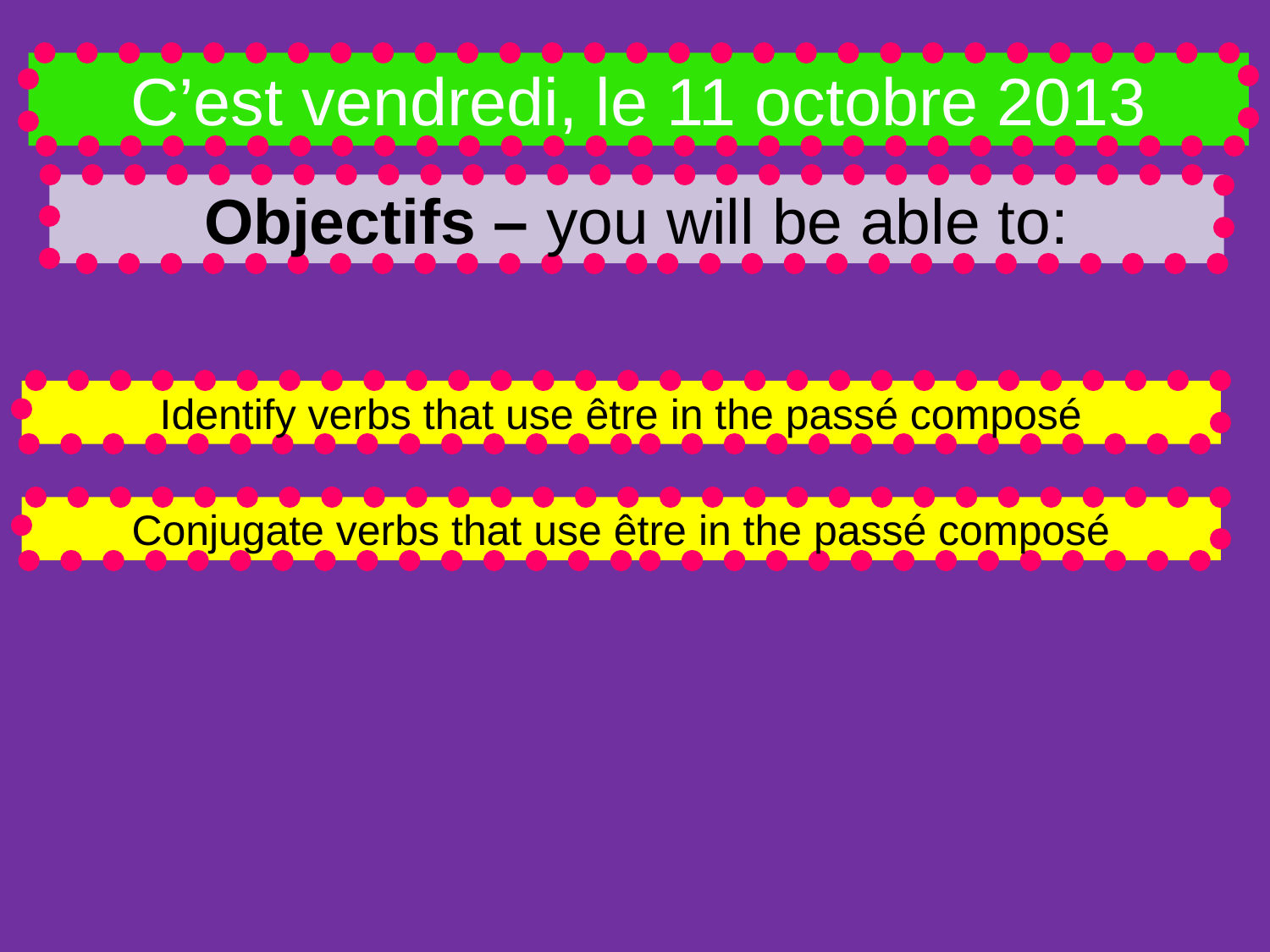

C’est vendredi, le 11 octobre 2013
Objectifs – you will be able to:
Identify verbs that use être in the passé composé
Conjugate verbs that use être in the passé composé